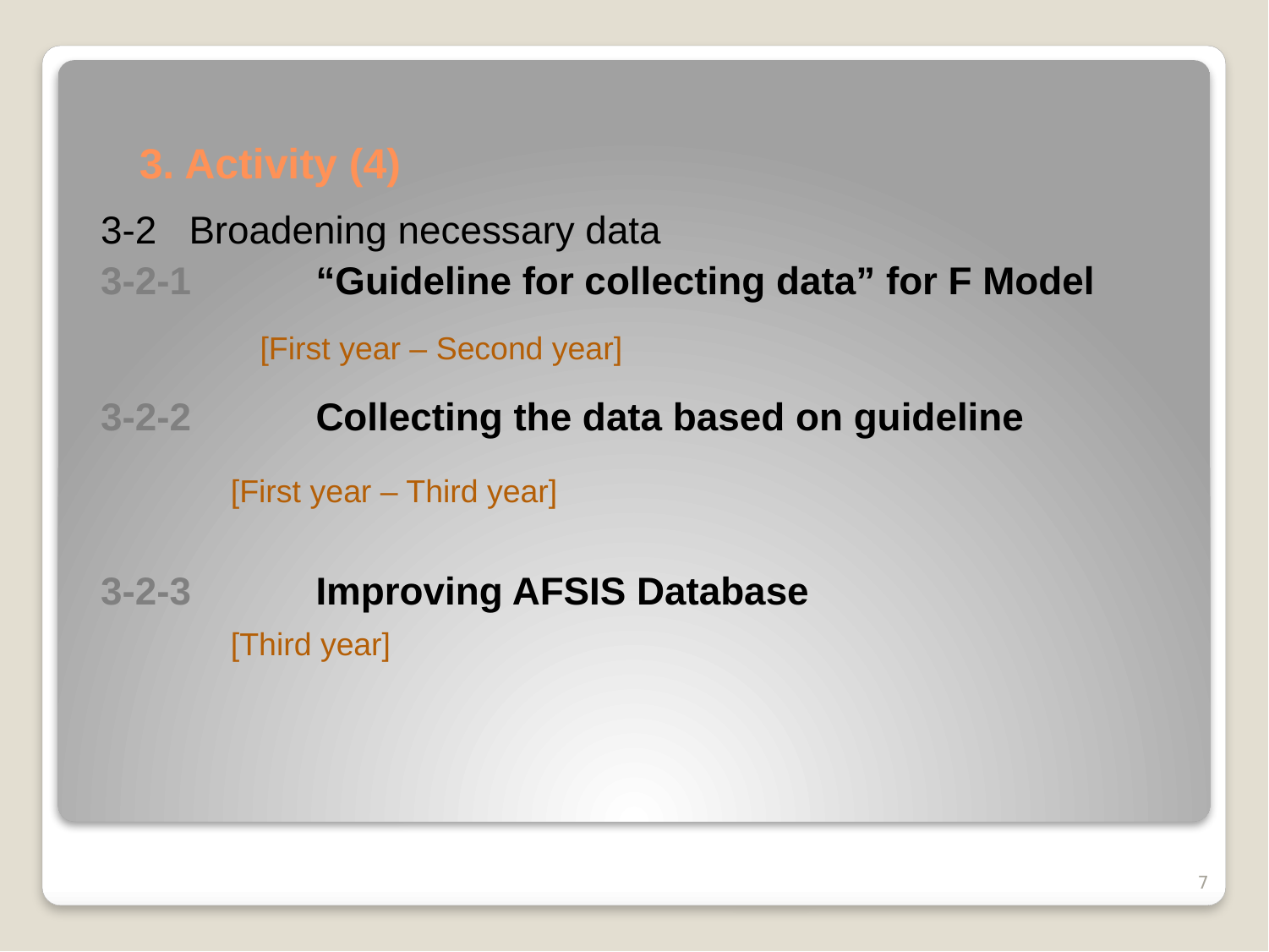

# 3. Activity (4)
       3-2	Broadening necessary data
       3-2-1	“Guideline for collecting data” for F Model

		        [First year – Second year]

       3-2-2	Collecting the data based on guideline

	                   [First year – Third year]

       3-2-3	Improving AFSIS Database
	                   [Third year]
7